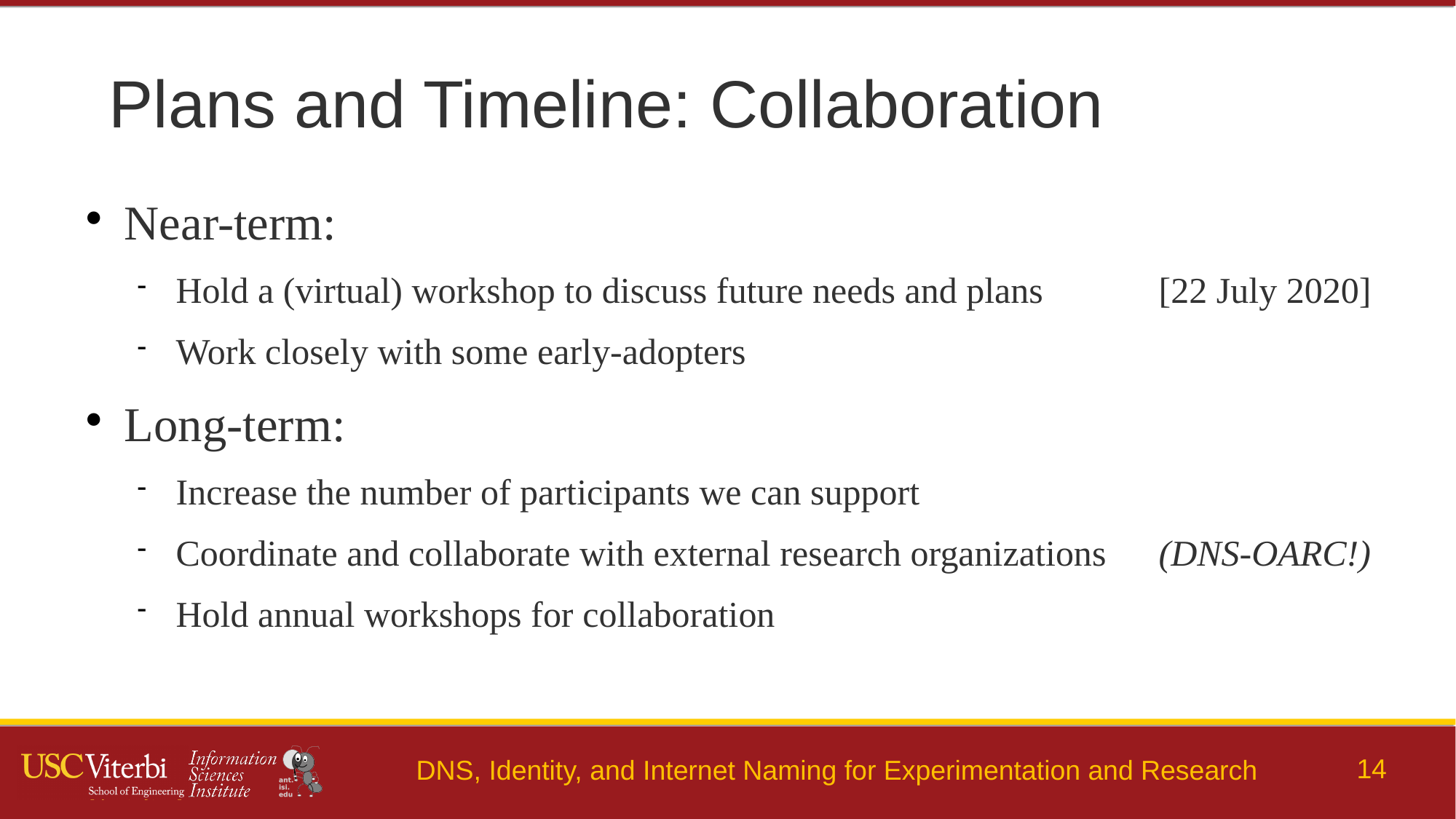

Plans and Timeline: Collaboration
Near-term:
Hold a (virtual) workshop to discuss future needs and plans		[22 July 2020]
Work closely with some early-adopters
Long-term:
Increase the number of participants we can support
Coordinate and collaborate with external research organizations	(DNS-OARC!)
Hold annual workshops for collaboration